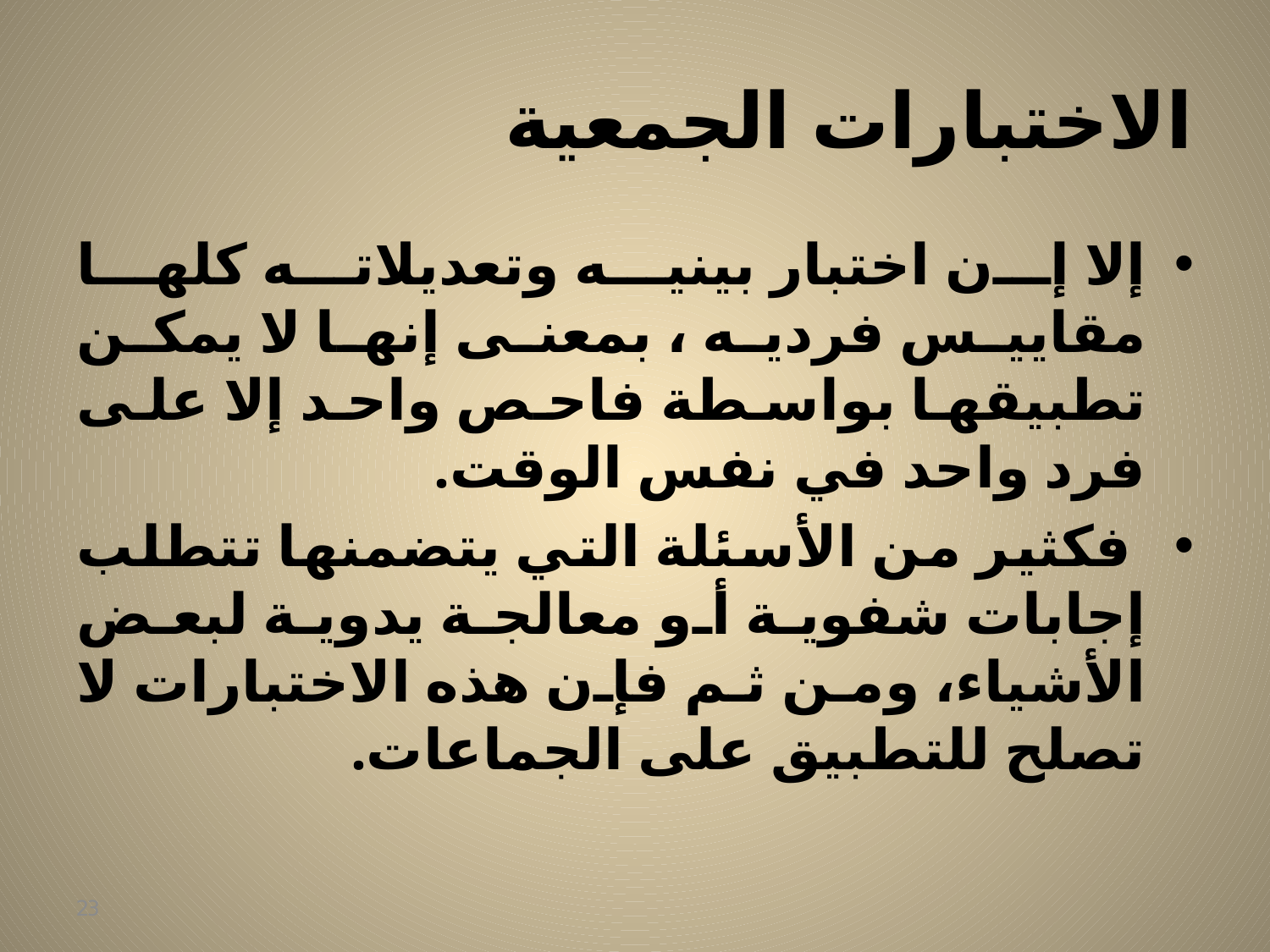

# الاختبارات الجمعية
إلا إن اختبار بينيه وتعديلاته كلها مقاييس فرديه ، بمعنى إنها لا يمكن تطبيقها بواسطة فاحص واحد إلا على فرد واحد في نفس الوقت.
 فكثير من الأسئلة التي يتضمنها تتطلب إجابات شفوية أو معالجة يدوية لبعض الأشياء، ومن ثم فإن هذه الاختبارات لا تصلح للتطبيق على الجماعات.
23